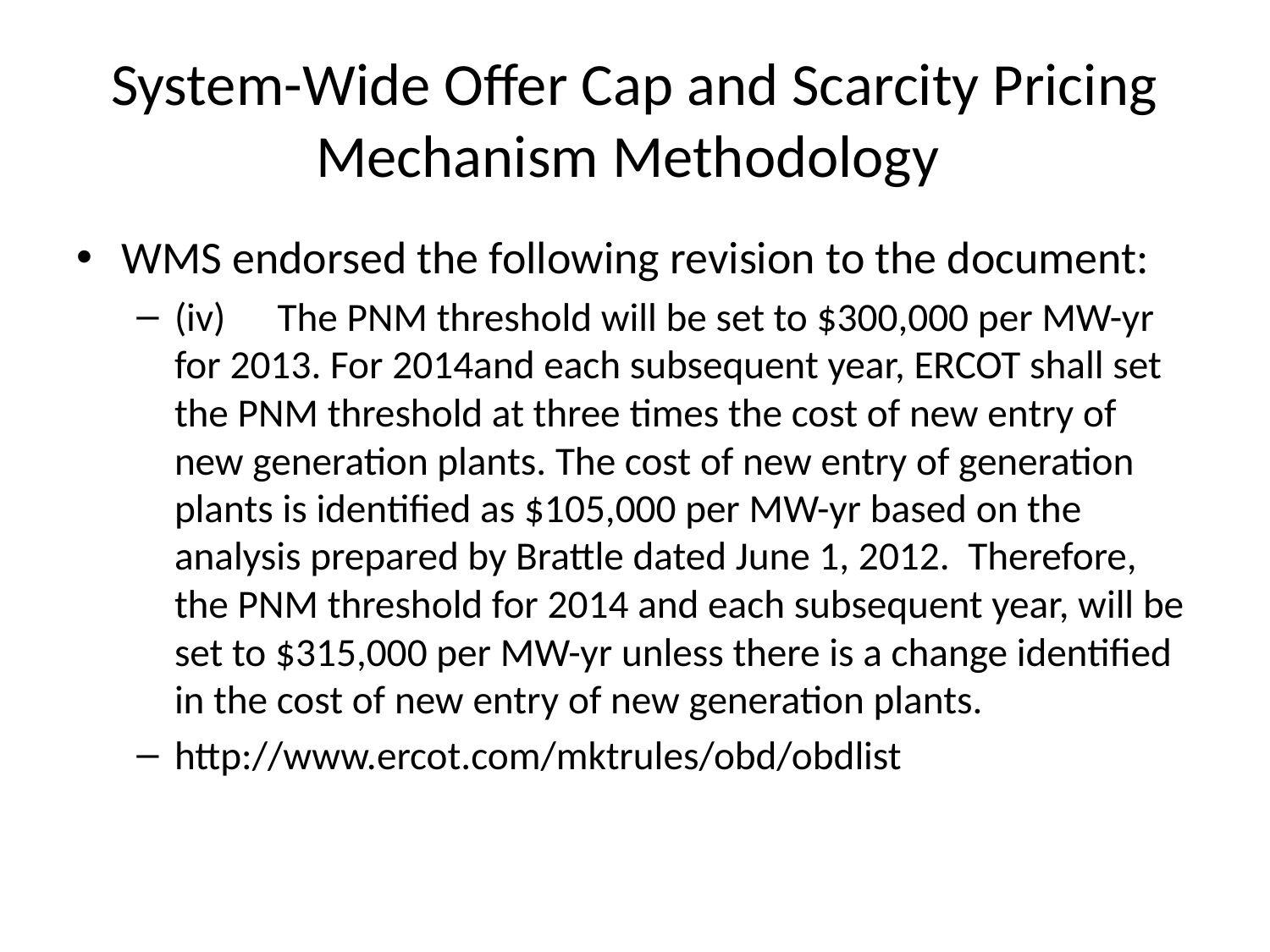

# System-Wide Offer Cap and Scarcity Pricing Mechanism Methodology
WMS endorsed the following revision to the document:
(iv) 	The PNM threshold will be set to $300,000 per MW-yr for 2013. For 2014and each subsequent year, ERCOT shall set the PNM threshold at three times the cost of new entry of new generation plants. The cost of new entry of generation plants is identified as $105,000 per MW-yr based on the analysis prepared by Brattle dated June 1, 2012.  Therefore, the PNM threshold for 2014 and each subsequent year, will be set to $315,000 per MW-yr unless there is a change identified in the cost of new entry of new generation plants.
http://www.ercot.com/mktrules/obd/obdlist